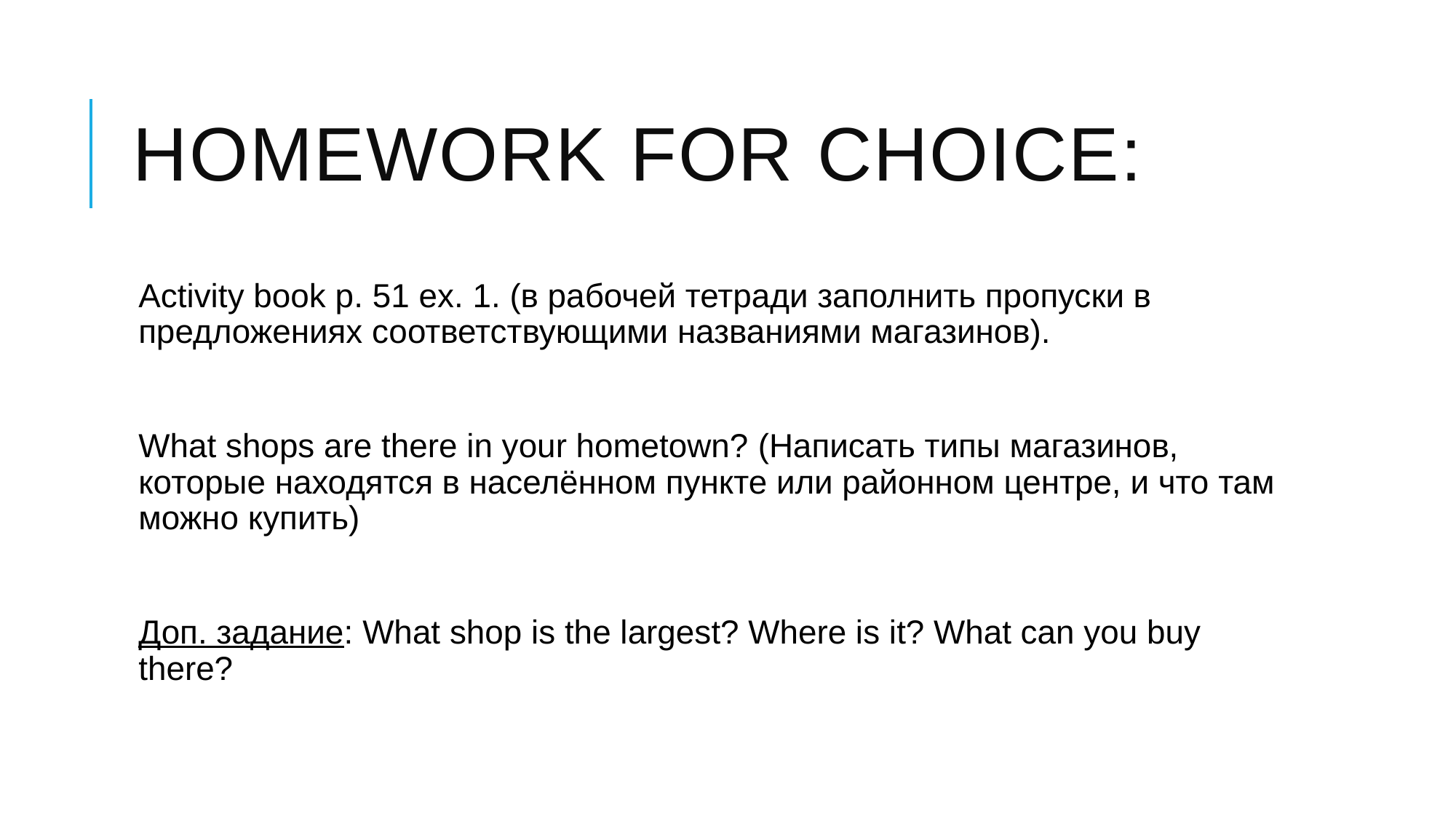

# Homework for choice:
Activity book p. 51 ex. 1. (в рабочей тетради заполнить пропуски в предложениях соответствующими названиями магазинов).

What shops are there in your hometown? (Написать типы магазинов, которые находятся в населённом пункте или районном центре, и что там можно купить)

Доп. задание: What shop is the largest? Where is it? What can you buy there?